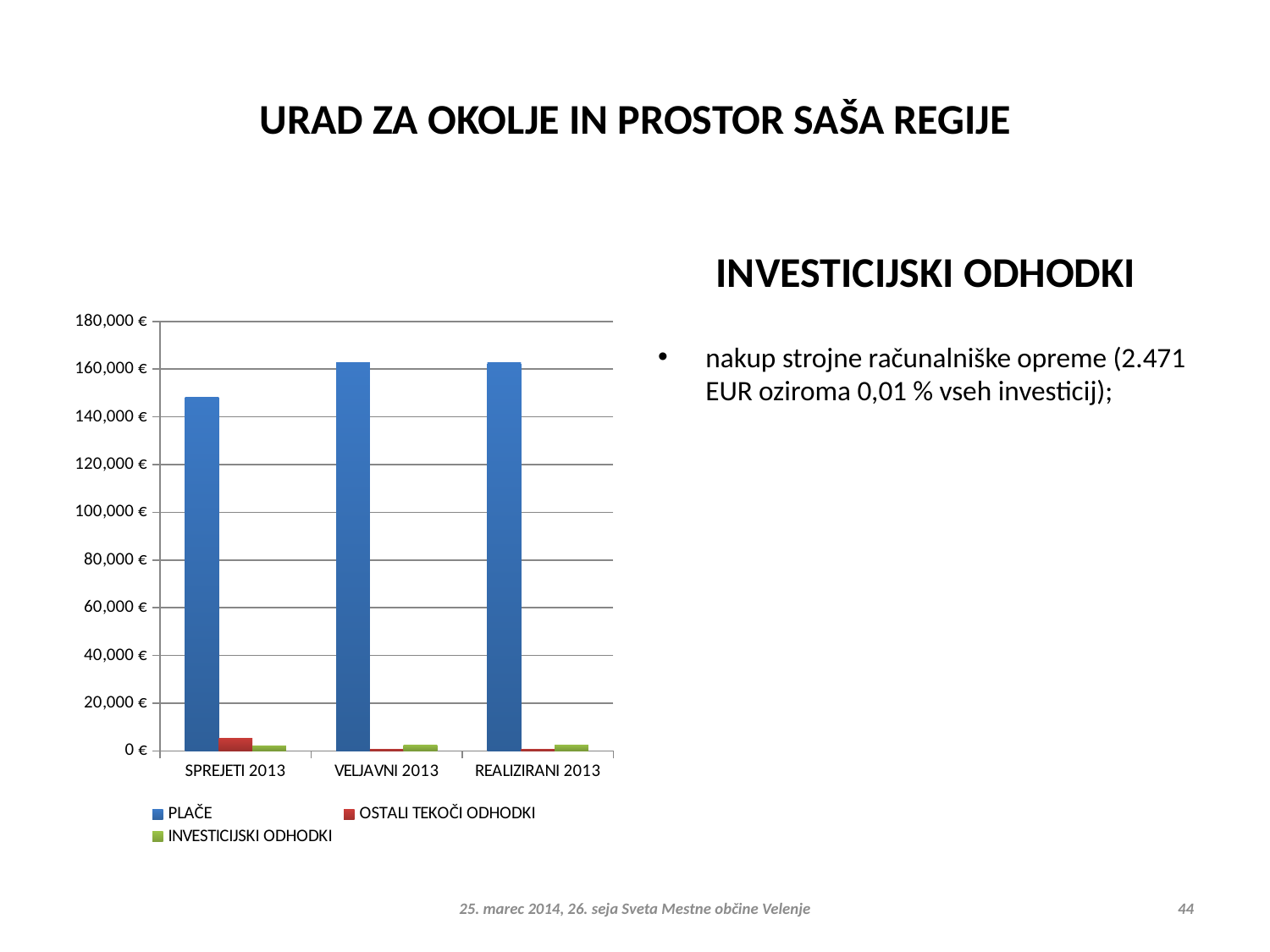

# URAD ZA OKOLJE IN PROSTOR SAŠA REGIJE

INVESTICIJSKI ODHODKI

### Chart

| Category | PLAČE | OSTALI TEKOČI ODHODKI | INVESTICIJSKI ODHODKI |
|---|---|---|---|
| SPREJETI 2013 | 148370.0 | 5200.0 | 2200.0 |
| VELJAVNI 2013 | 162712.0 | 809.0 | 2471.0 |
| REALIZIRANI 2013 | 162712.0 | 730.0 | 2471.0 |
nakup strojne računalniške opreme (2.471 EUR oziroma 0,01 % vseh investicij);

25. marec 2014, 26. seja Sveta Mestne občine Velenje
44